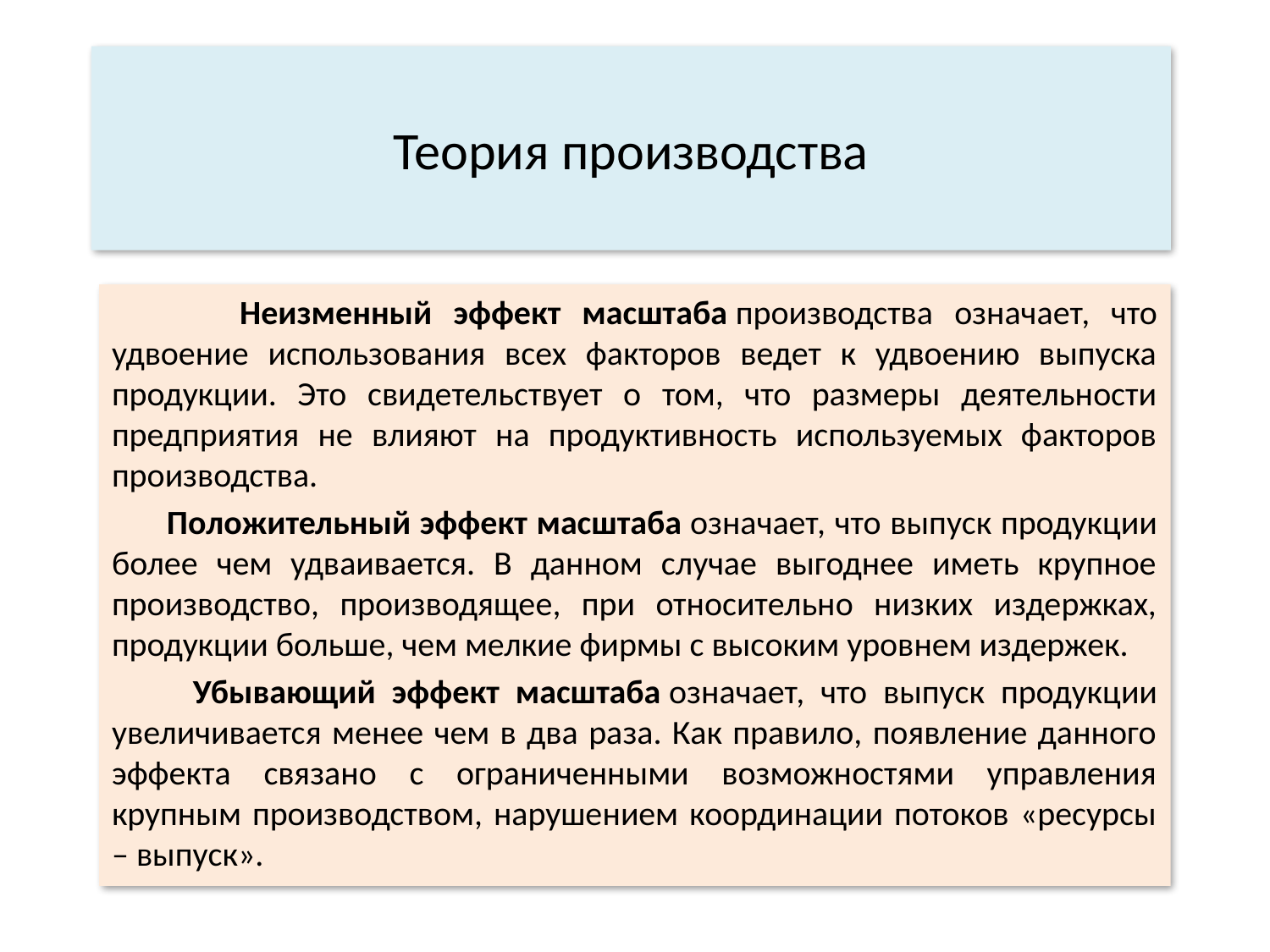

# Теория производства
      Неизменный эффект масштаба производства означает, что удвоение использования всех факторов ведет к удвоению выпуска продукции. Это свидетельствует о том, что размеры деятельности предприятия не влияют на продуктивность используемых факторов производства.
      Положительный эффект масштаба означает, что выпуск продукции более чем удваивается. В данном случае выгоднее иметь крупное производство, производящее, при относительно низких издержках, продукции больше, чем мелкие фирмы с высоким уровнем издержек.
     Убывающий эффект масштаба означает, что выпуск продукции увеличивается менее чем в два раза. Как правило, появление данного эффекта связано с ограниченными возможностями управления крупным производством, нарушением координации потоков «ресурсы – выпуск».